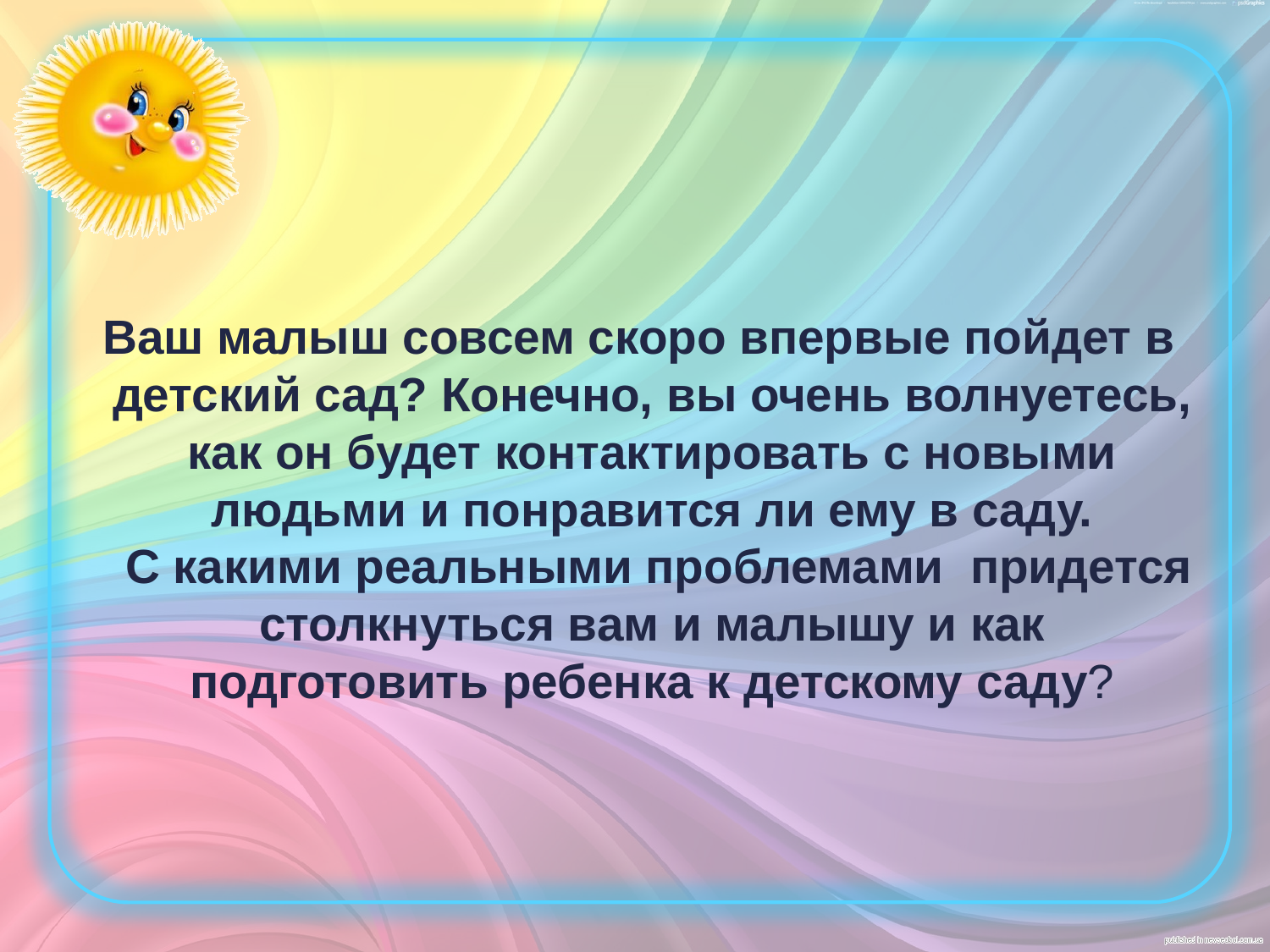

# Ваш малыш совсем скоро впервые пойдет в детский сад? Конечно, вы очень волнуетесь, как он будет контактировать с новыми людьми и понравится ли ему в саду. С какими реальными проблемами  придется столкнуться вам и малышу и как подготовить ребенка к детскому саду?